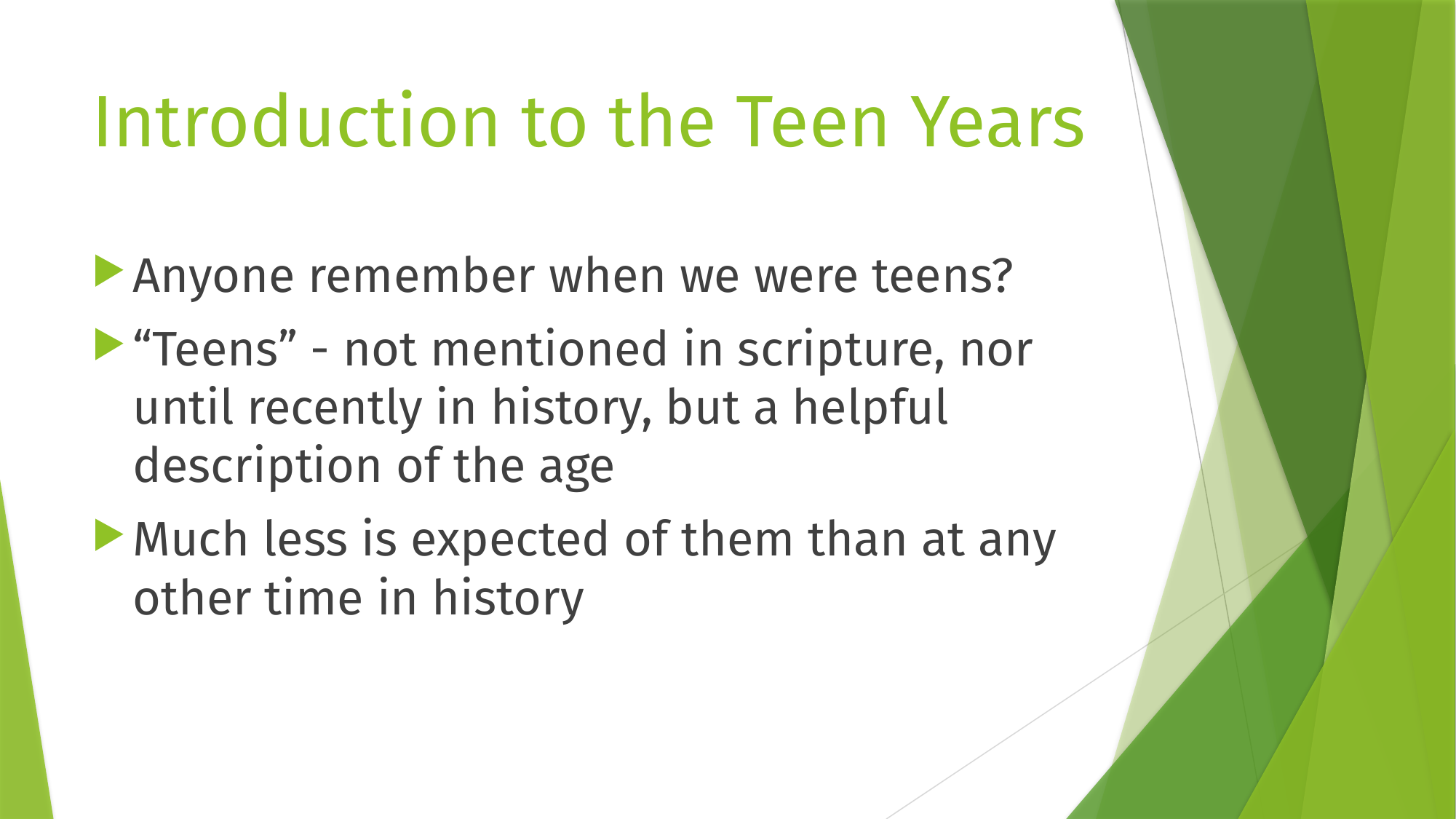

# Introduction to the Teen Years
Anyone remember when we were teens?
“Teens” - not mentioned in scripture, nor until recently in history, but a helpful description of the age
Much less is expected of them than at any other time in history